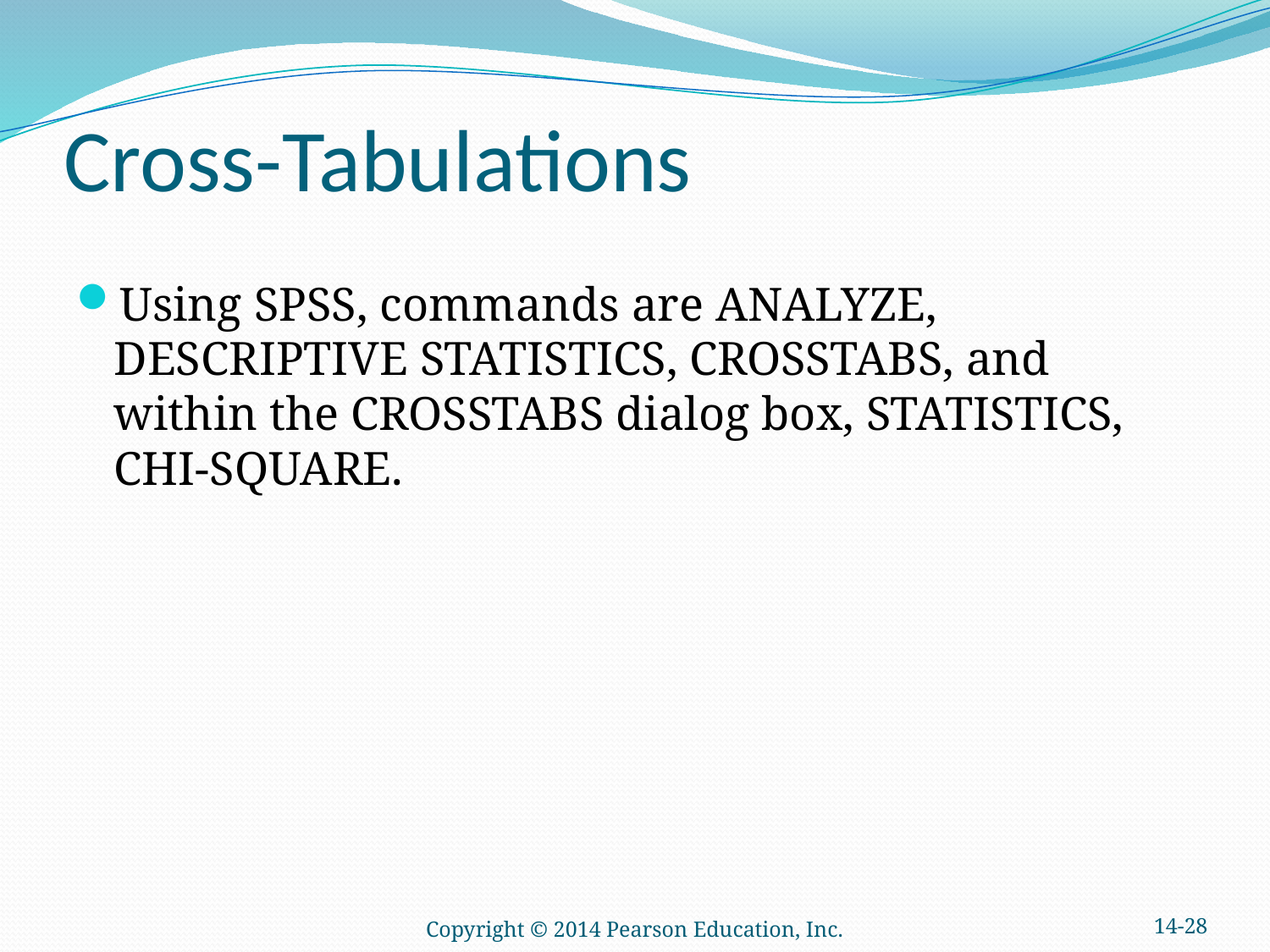

# Cross-Tabulations
Using SPSS, commands are ANALYZE, DESCRIPTIVE STATISTICS, CROSSTABS, and within the CROSSTABS dialog box, STATISTICS, CHI-SQUARE.